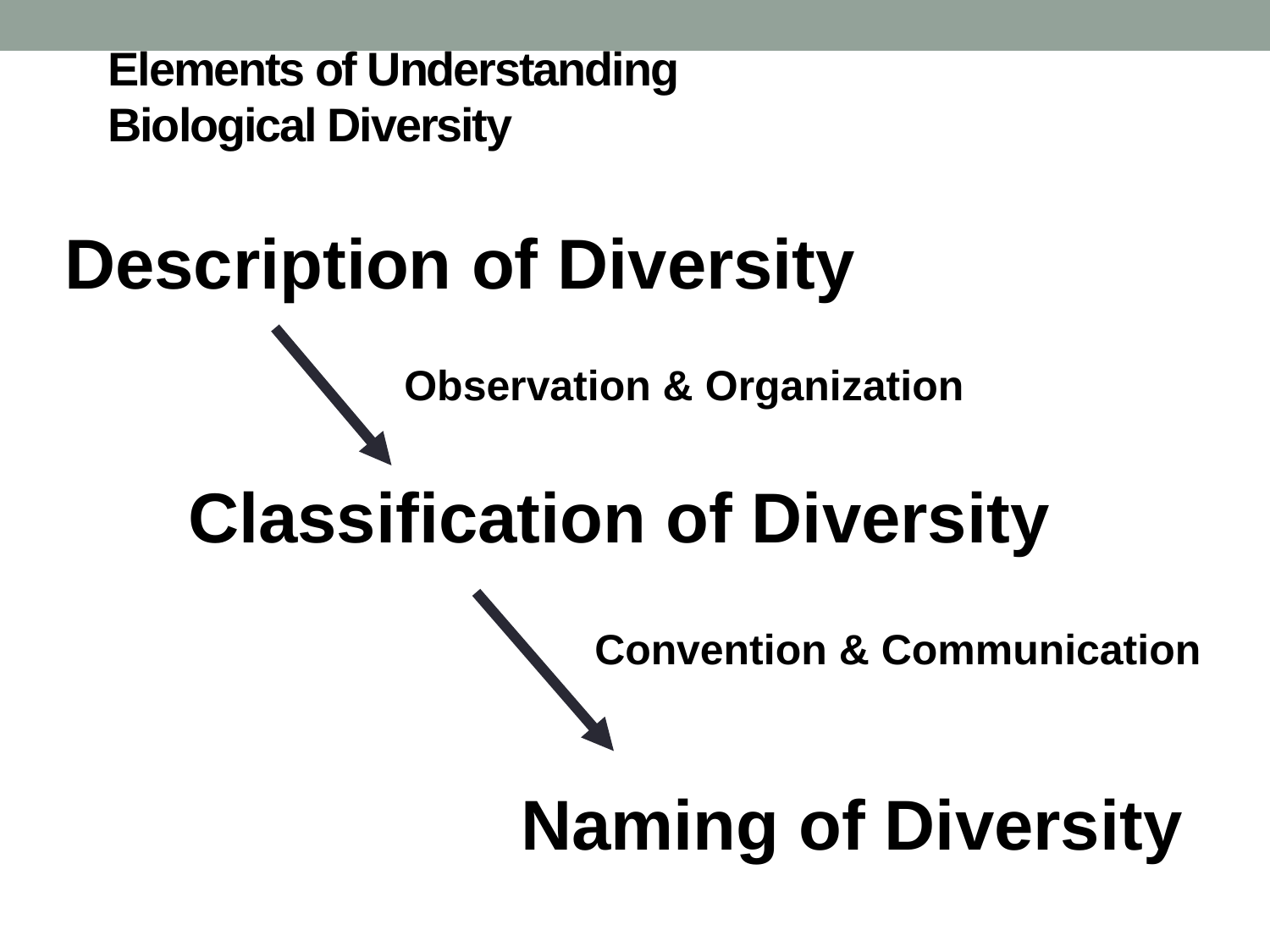

Naming of Diversity
# Elements of Understanding Biological Diversity
Description of Diversity

Observation & Organization
Classification of Diversity

Convention & Communication
Naming of Diversity